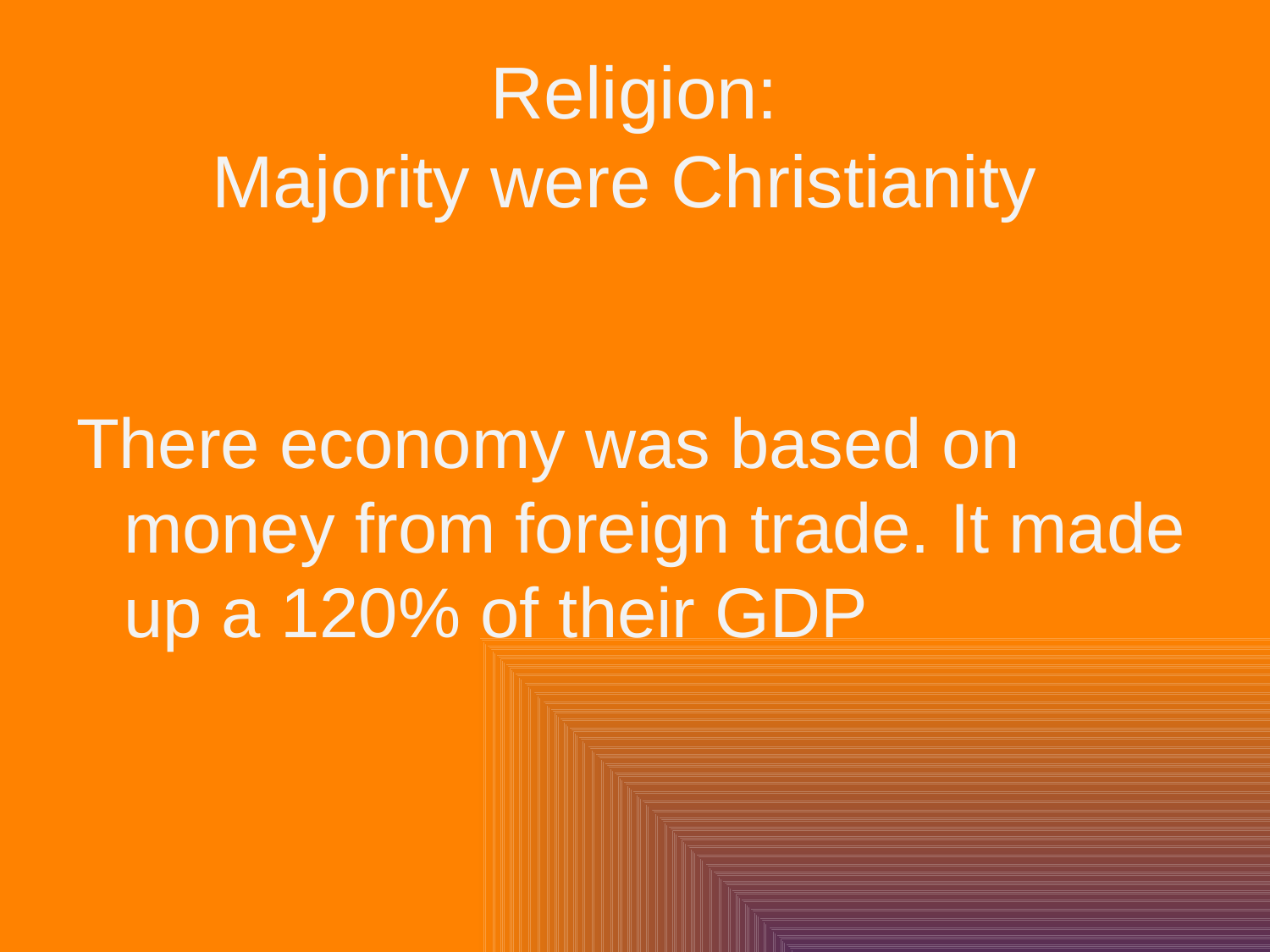

# Religion: Majority were Christianity
There economy was based on money from foreign trade. It made up a 120% of their GDP